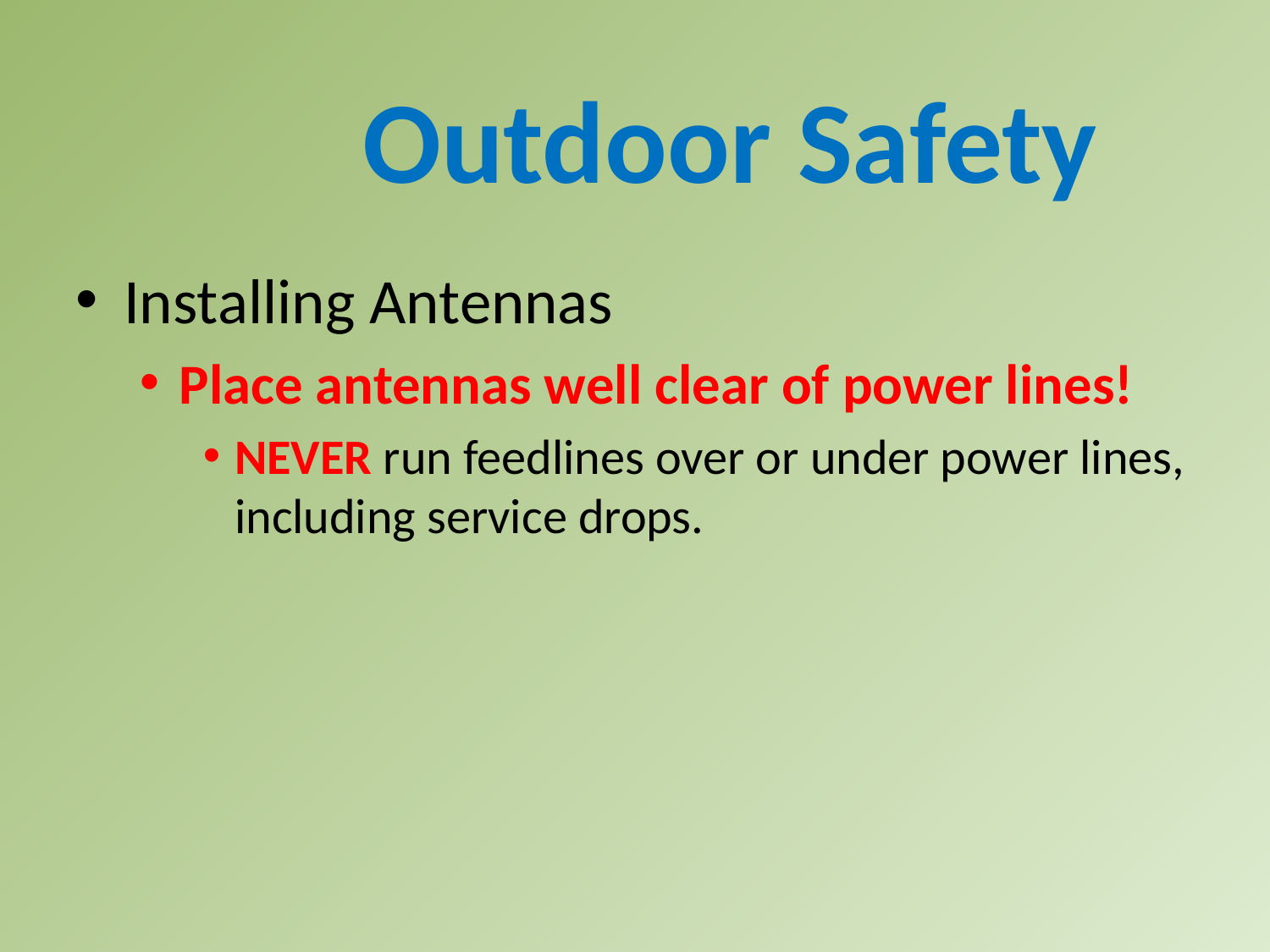

Outdoor Safety
Installing Antennas
Place antennas well clear of power lines!
NEVER run feedlines over or under power lines, including service drops.